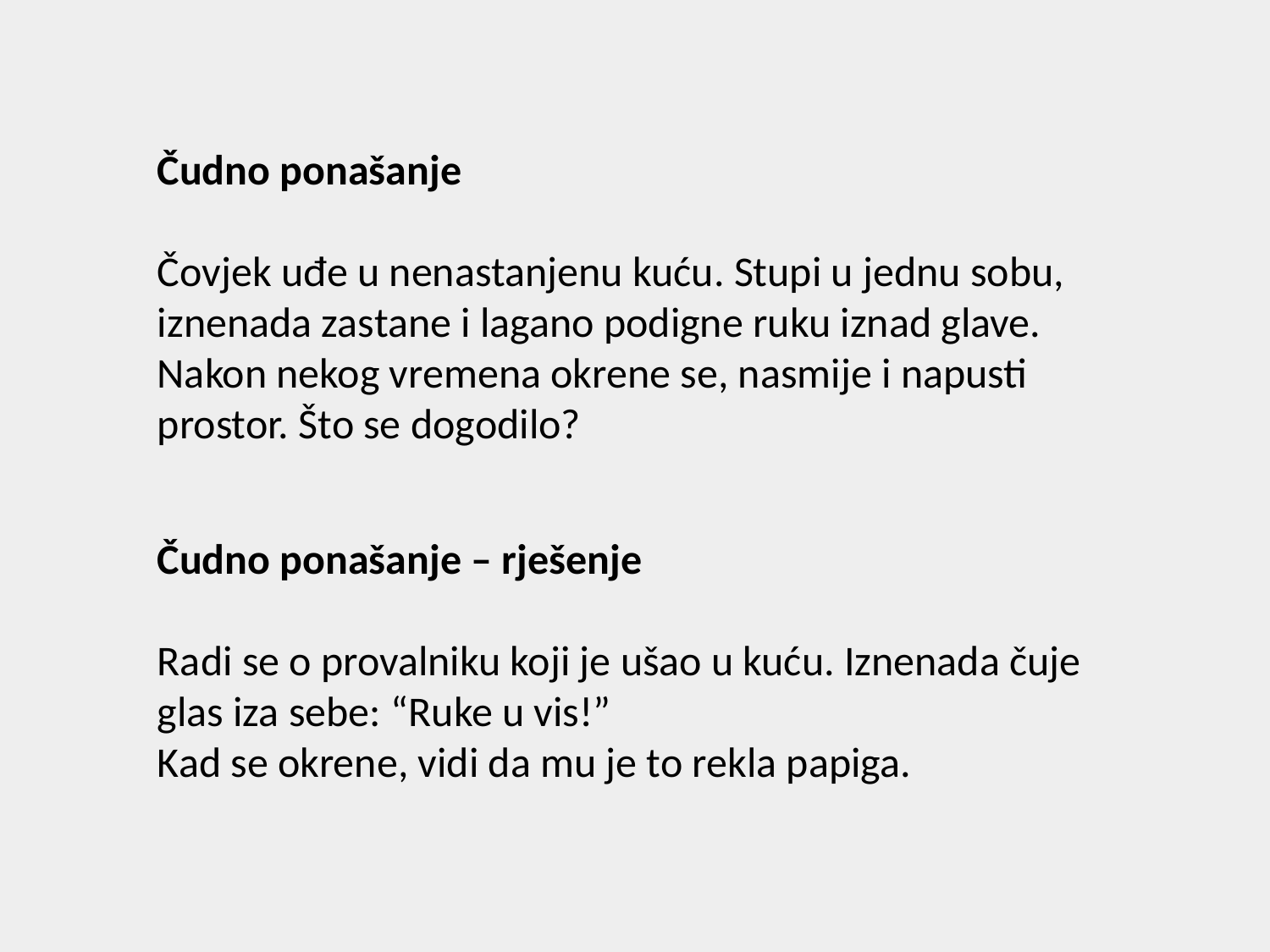

Čudno ponašanje

Čovjek uđe u nenastanjenu kuću. Stupi u jednu sobu, iznenada zastane i lagano podigne ruku iznad glave. Nakon nekog vremena okrene se, nasmije i napusti prostor. Što se dogodilo?

Čudno ponašanje – rješenje

Radi se o provalniku koji je ušao u kuću. Iznenada čuje glas iza sebe: “Ruke u vis!”
Kad se okrene, vidi da mu je to rekla papiga.